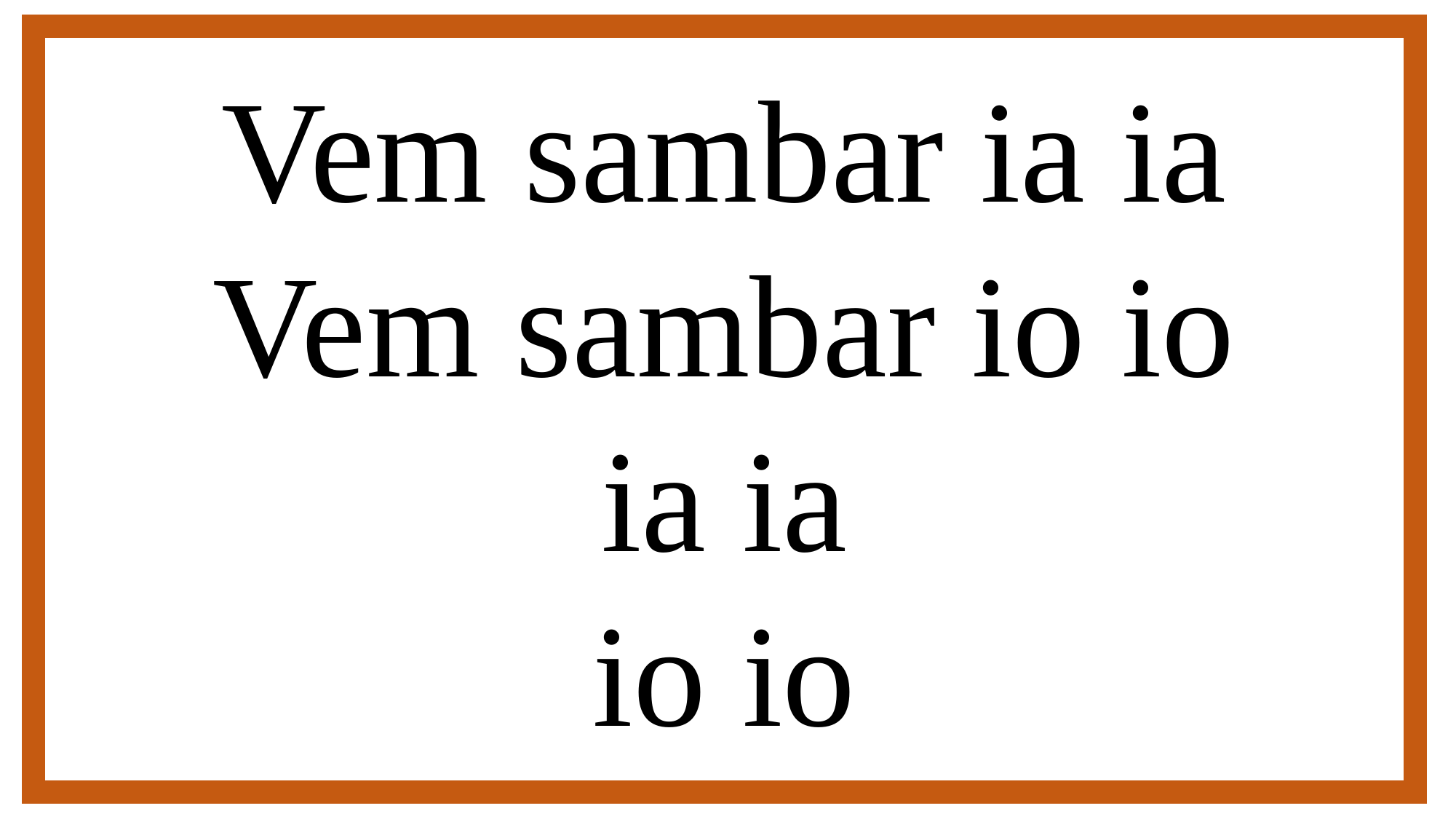

Vem sambar ia ia
Vem sambar io io
ia ia
io io